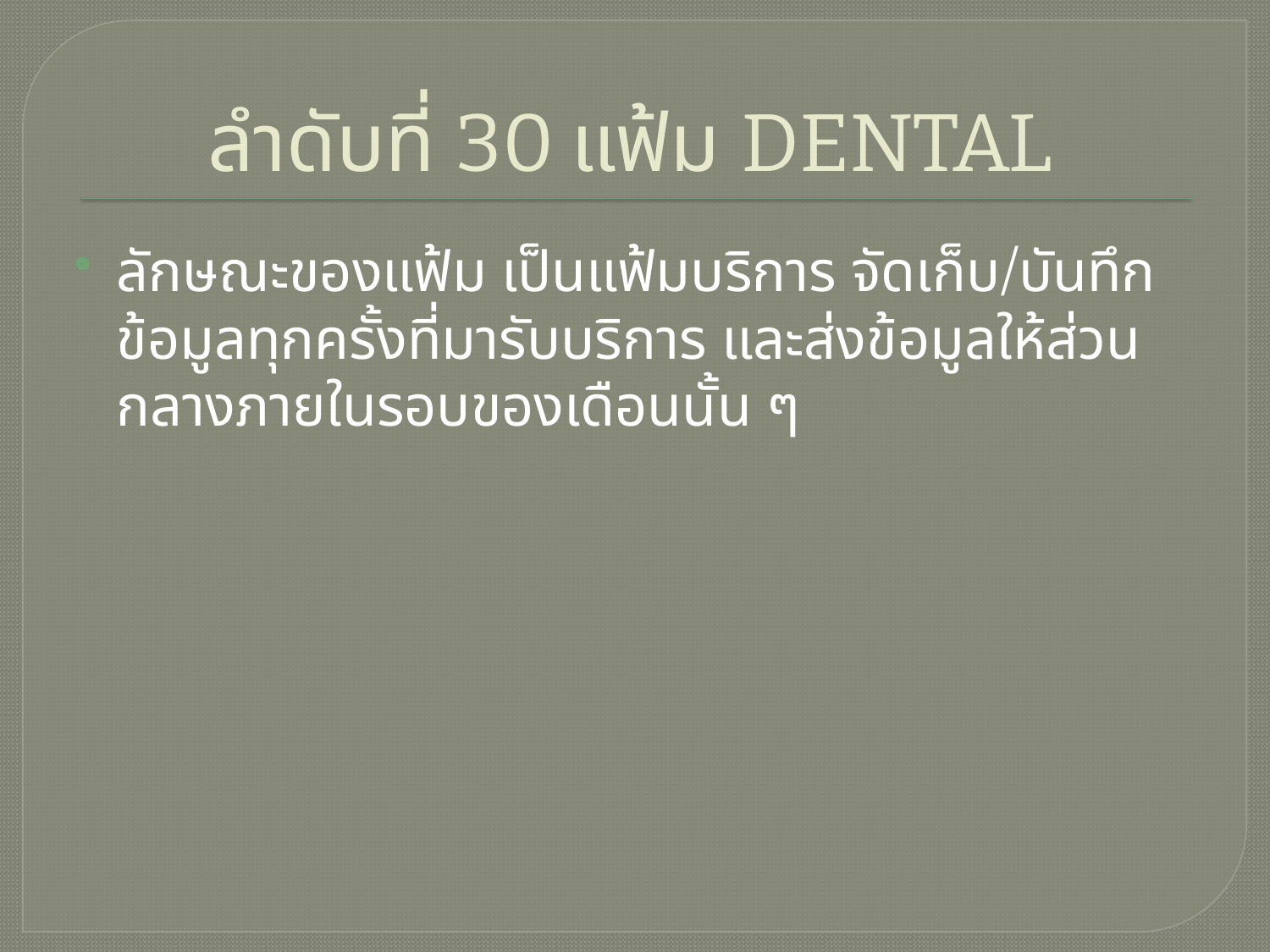

# ลำดับที่ 30 แฟ้ม DENTAL
ลักษณะของแฟ้ม เป็นแฟ้มบริการ จัดเก็บ/บันทึกข้อมูลทุกครั้งที่มารับบริการ และส่งข้อมูลให้ส่วนกลางภายในรอบของเดือนนั้น ๆ